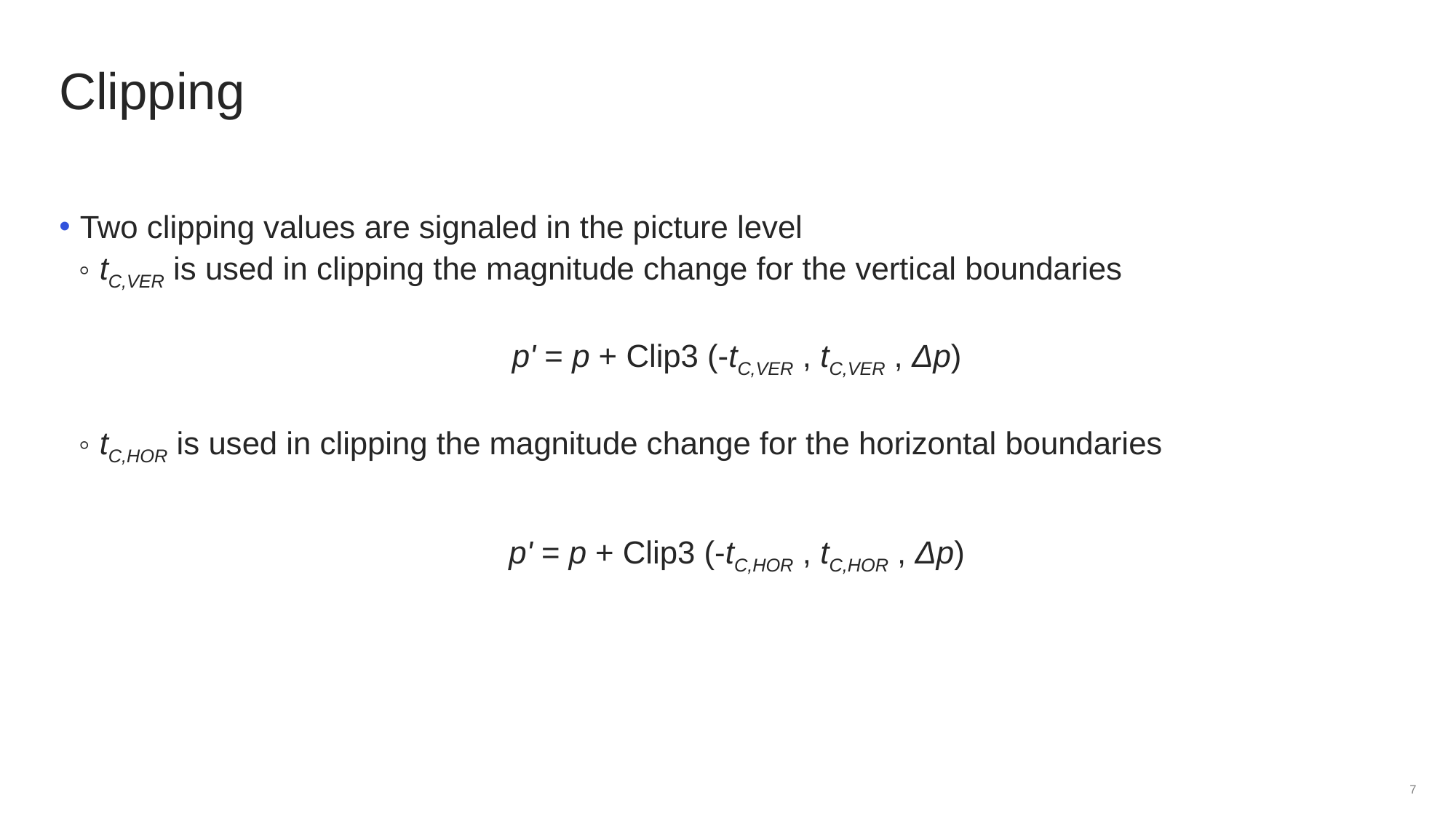

# Clipping
Two clipping values are signaled in the picture level
tC,VER is used in clipping the magnitude change for the vertical boundaries

p' = p + Clip3 (-tC,VER , tC,VER , Δp)

tC,HOR is used in clipping the magnitude change for the horizontal boundaries

p' = p + Clip3 (-tC,HOR , tC,HOR , Δp)